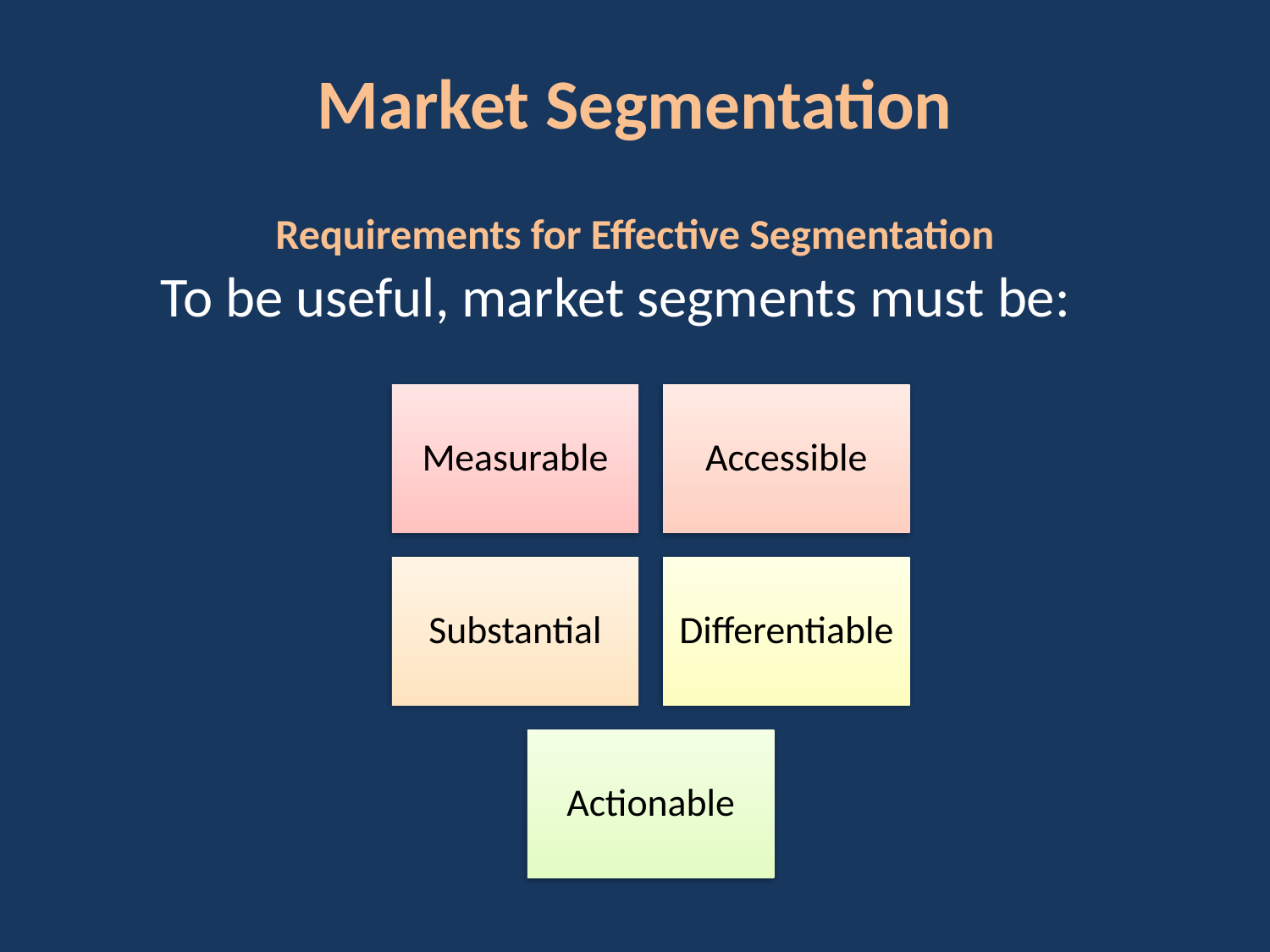

# Market Segmentation
Requirements for Effective Segmentation

To be useful, market segments must be:

Measurable
Accessible
Substantial
Differentiable
Actionable